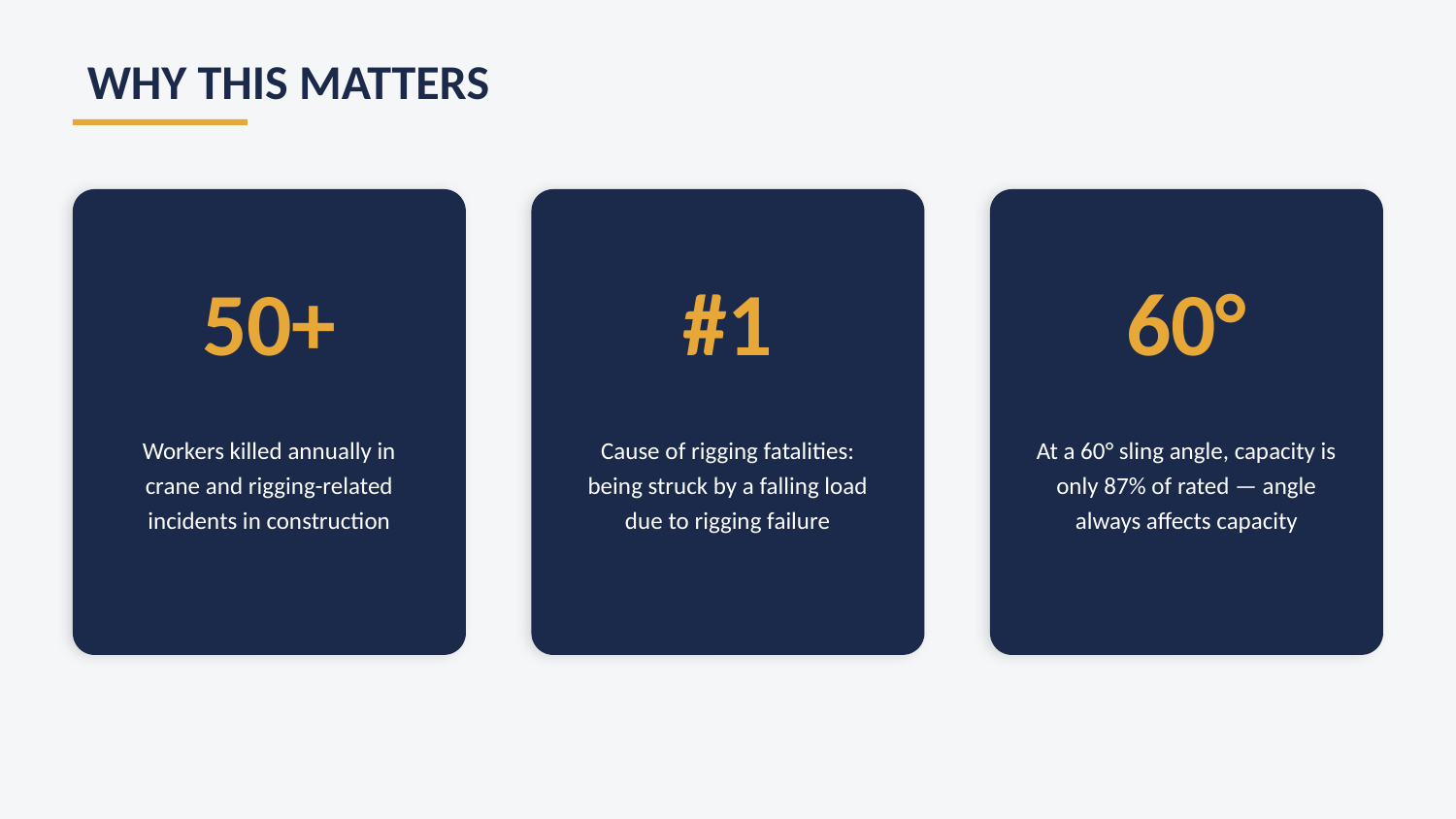

WHY THIS MATTERS

50+
#1
60°
Workers killed annually in crane and rigging-related incidents in construction
Cause of rigging fatalities: being struck by a falling load due to rigging failure
At a 60° sling angle, capacity is only 87% of rated — angle always affects capacity